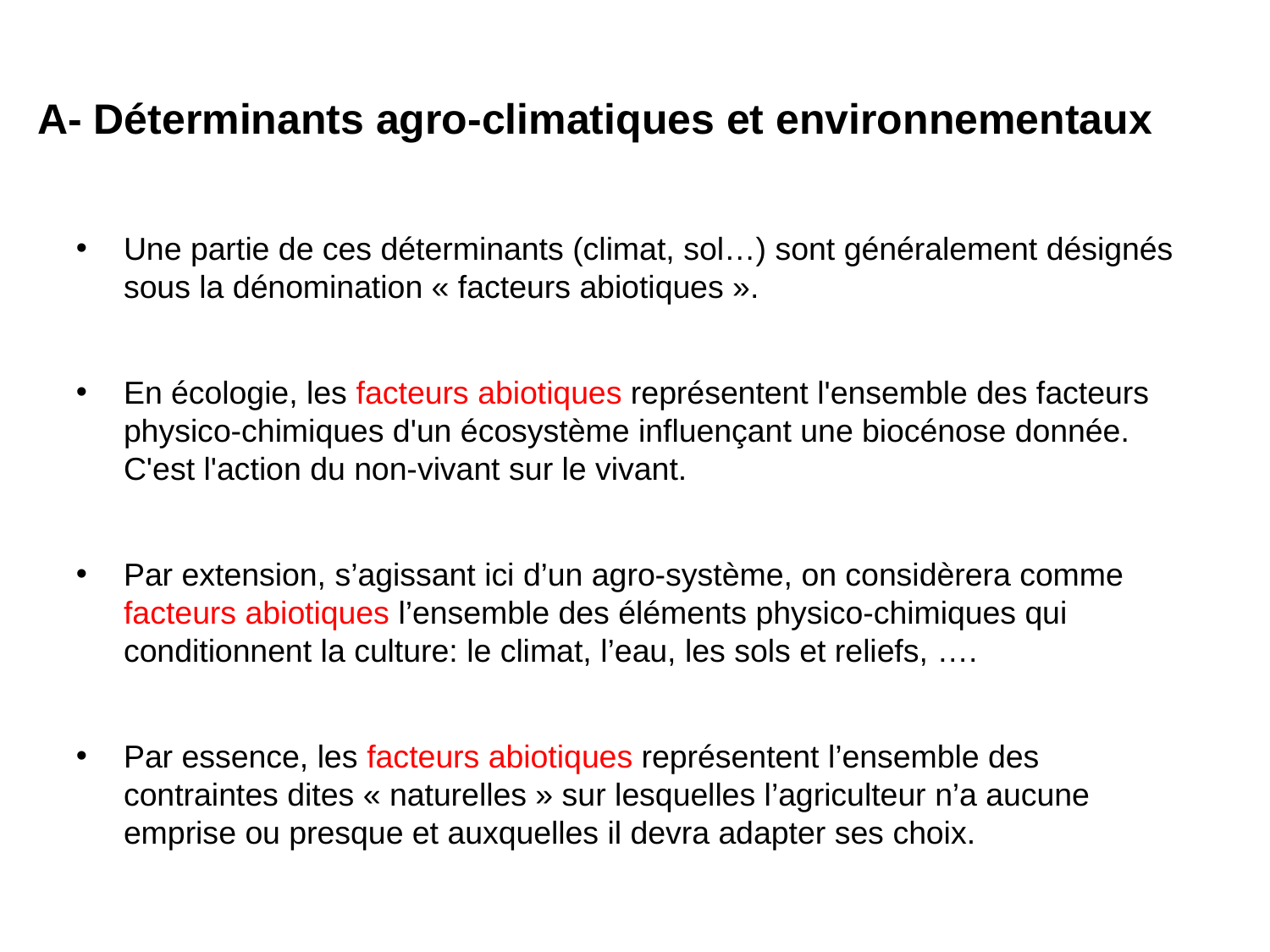

A- Déterminants agro-climatiques et environnementaux
Une partie de ces déterminants (climat, sol…) sont généralement désignés sous la dénomination « facteurs abiotiques ».

En écologie, les facteurs abiotiques représentent l'ensemble des facteurs physico-chimiques d'un écosystème influençant une biocénose donnée. C'est l'action du non-vivant sur le vivant.

Par extension, s’agissant ici d’un agro-système, on considèrera comme facteurs abiotiques l’ensemble des éléments physico-chimiques qui conditionnent la culture: le climat, l’eau, les sols et reliefs, ….

Par essence, les facteurs abiotiques représentent l’ensemble des contraintes dites « naturelles » sur lesquelles l’agriculteur n’a aucune emprise ou presque et auxquelles il devra adapter ses choix.